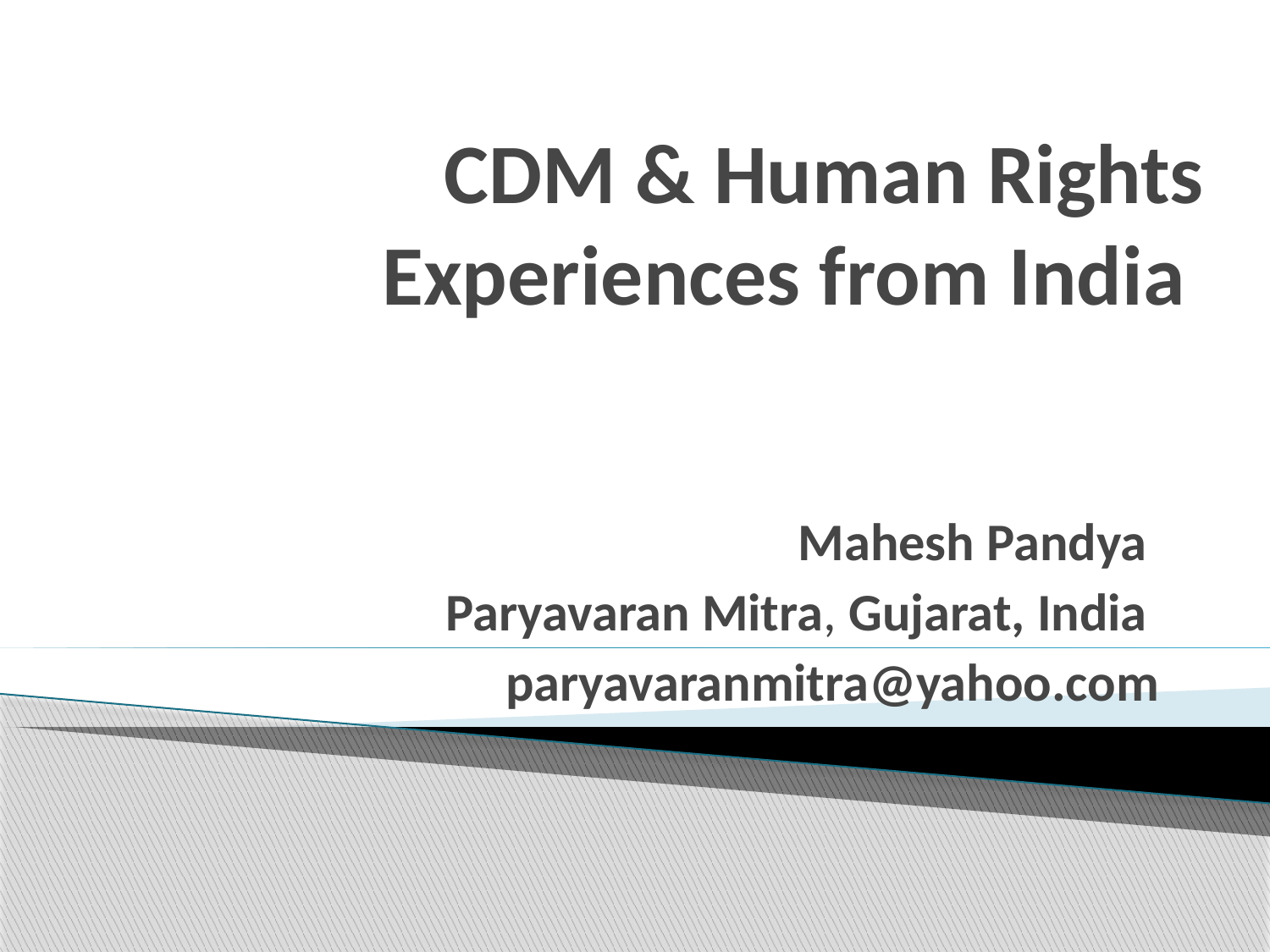

# CDM & Human Rights Experiences from India
Mahesh Pandya
Paryavaran Mitra, Gujarat, India
paryavaranmitra@yahoo.com